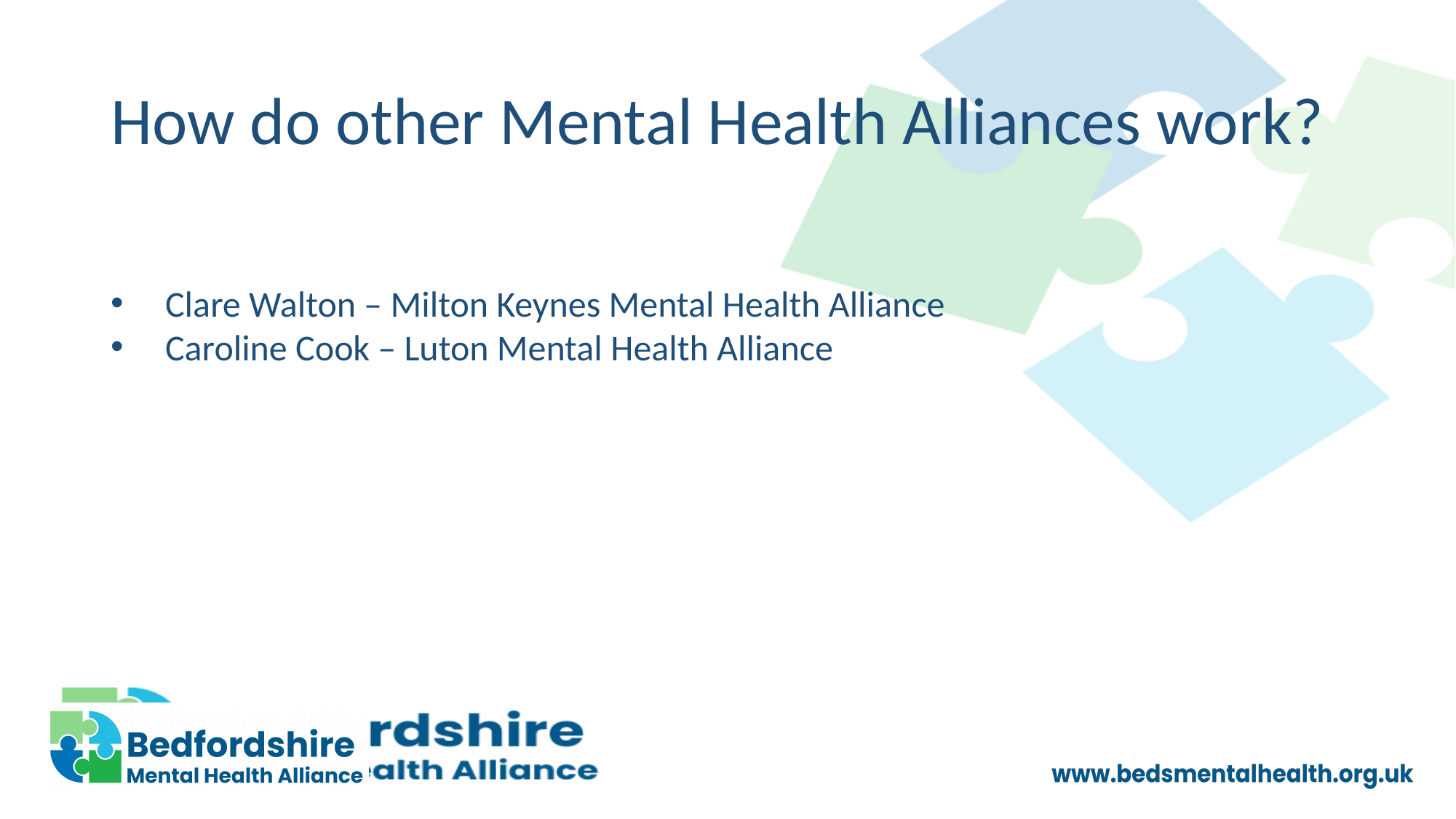

# How do other Mental Health Alliances work?
Clare Walton – Milton Keynes Mental Health Alliance
Caroline Cook – Luton Mental Health Alliance